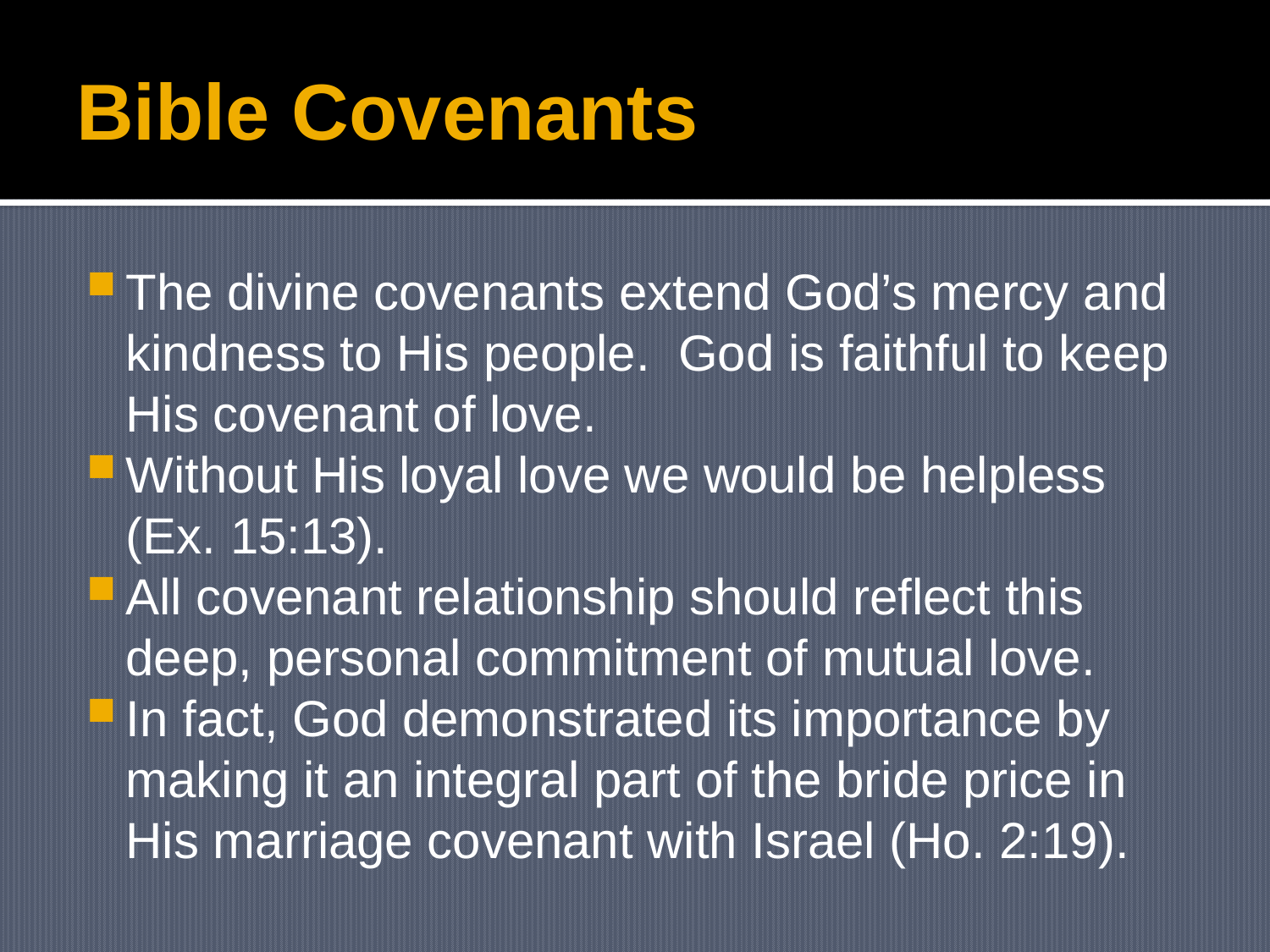

# Bible Covenants
The divine covenants extend God’s mercy and kindness to His people.  God is faithful to keep His covenant of love.
Without His loyal love we would be helpless (Ex. 15:13).
All covenant relationship should reflect this deep, personal commitment of mutual love.
In fact, God demonstrated its importance by making it an integral part of the bride price in His marriage covenant with Israel (Ho. 2:19).